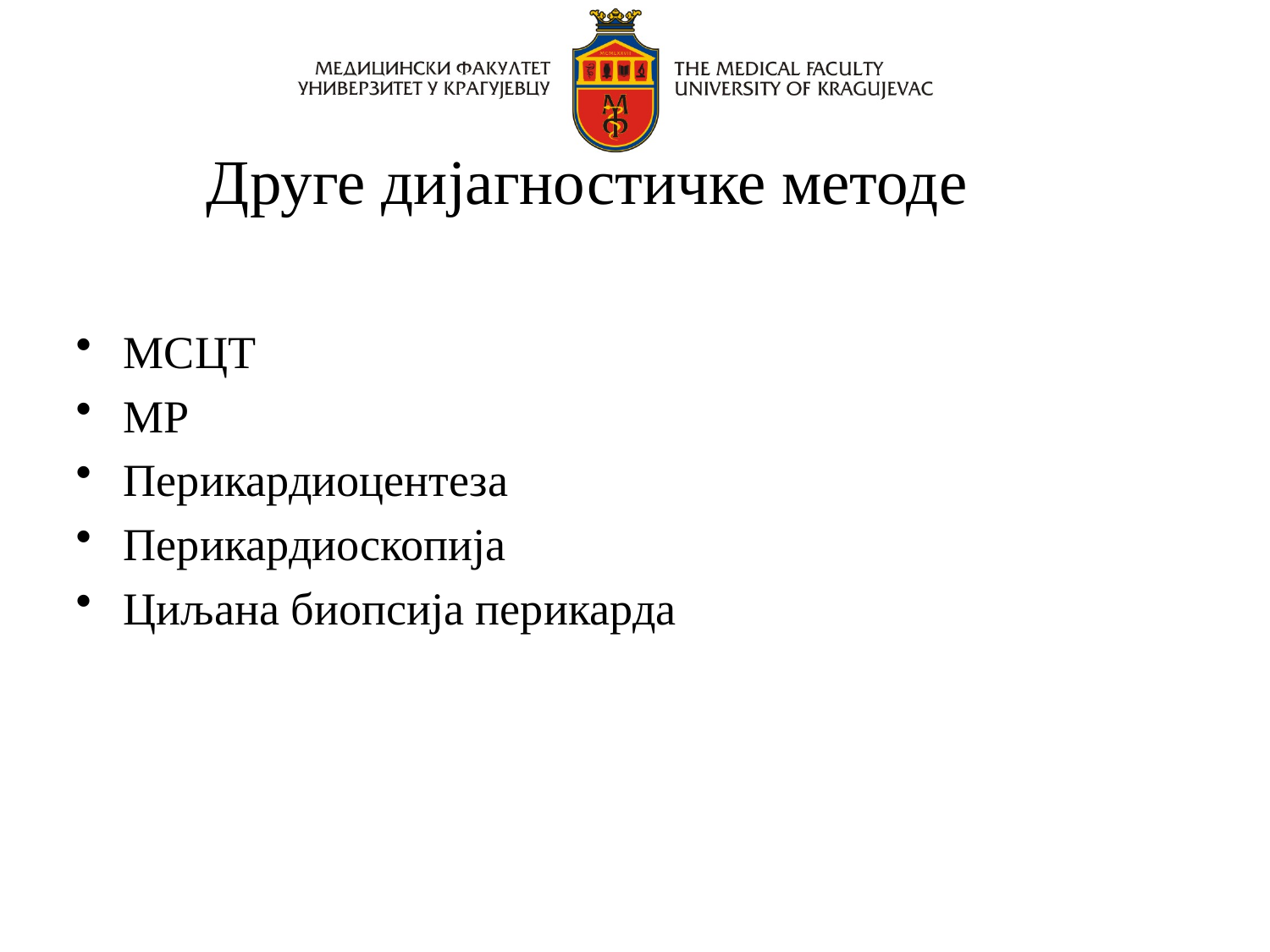

# Друге дијагностичке методе
МСЦТ
МР
Перикардиоцентеза
Перикардиоскопија
Циљана биопсија перикарда